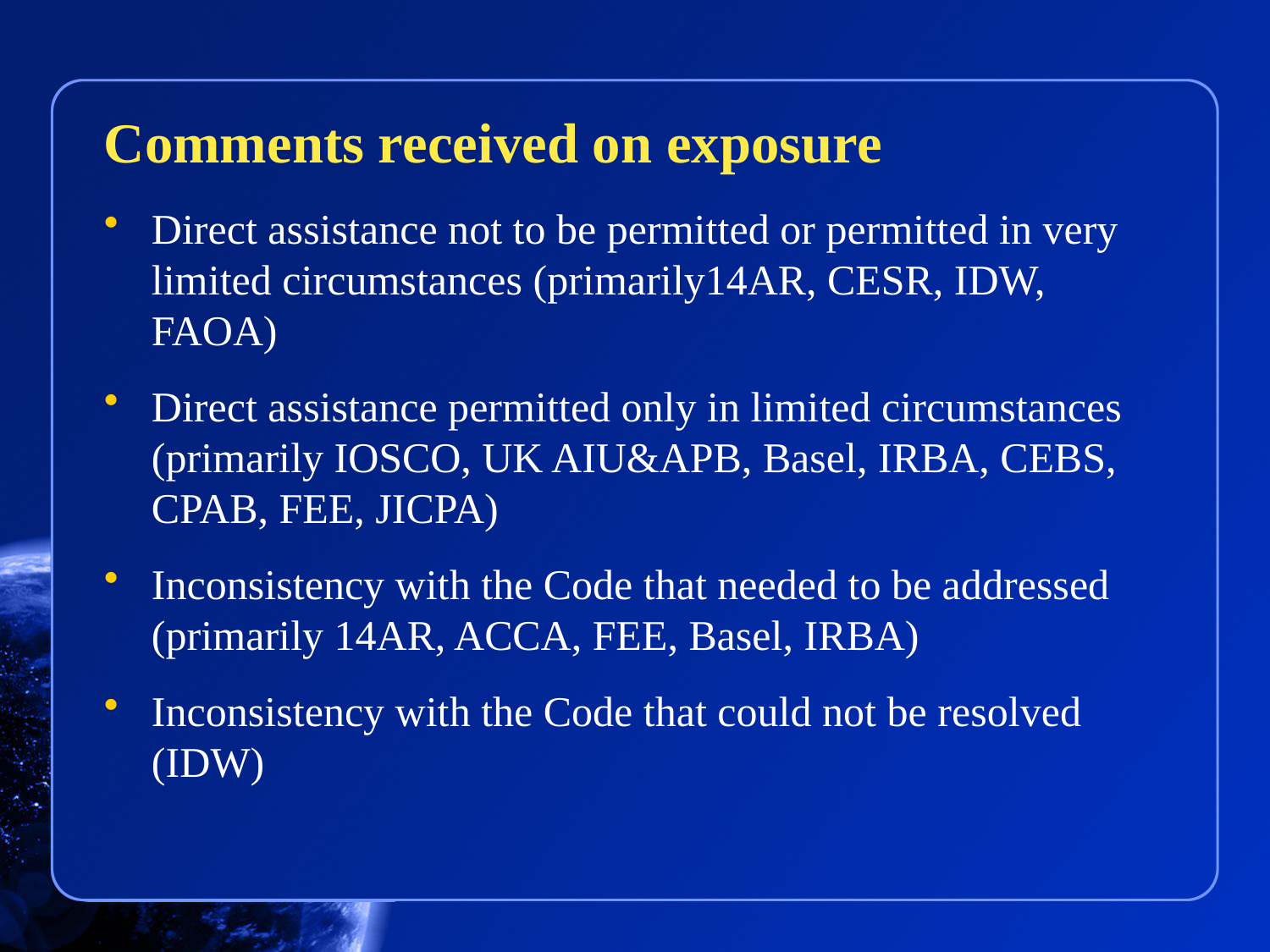

#
Comments received on exposure
Direct assistance not to be permitted or permitted in very limited circumstances (primarily14AR, CESR, IDW, FAOA)
Direct assistance permitted only in limited circumstances (primarily IOSCO, UK AIU&APB, Basel, IRBA, CEBS, CPAB, FEE, JICPA)
Inconsistency with the Code that needed to be addressed (primarily 14AR, ACCA, FEE, Basel, IRBA)
Inconsistency with the Code that could not be resolved (IDW)